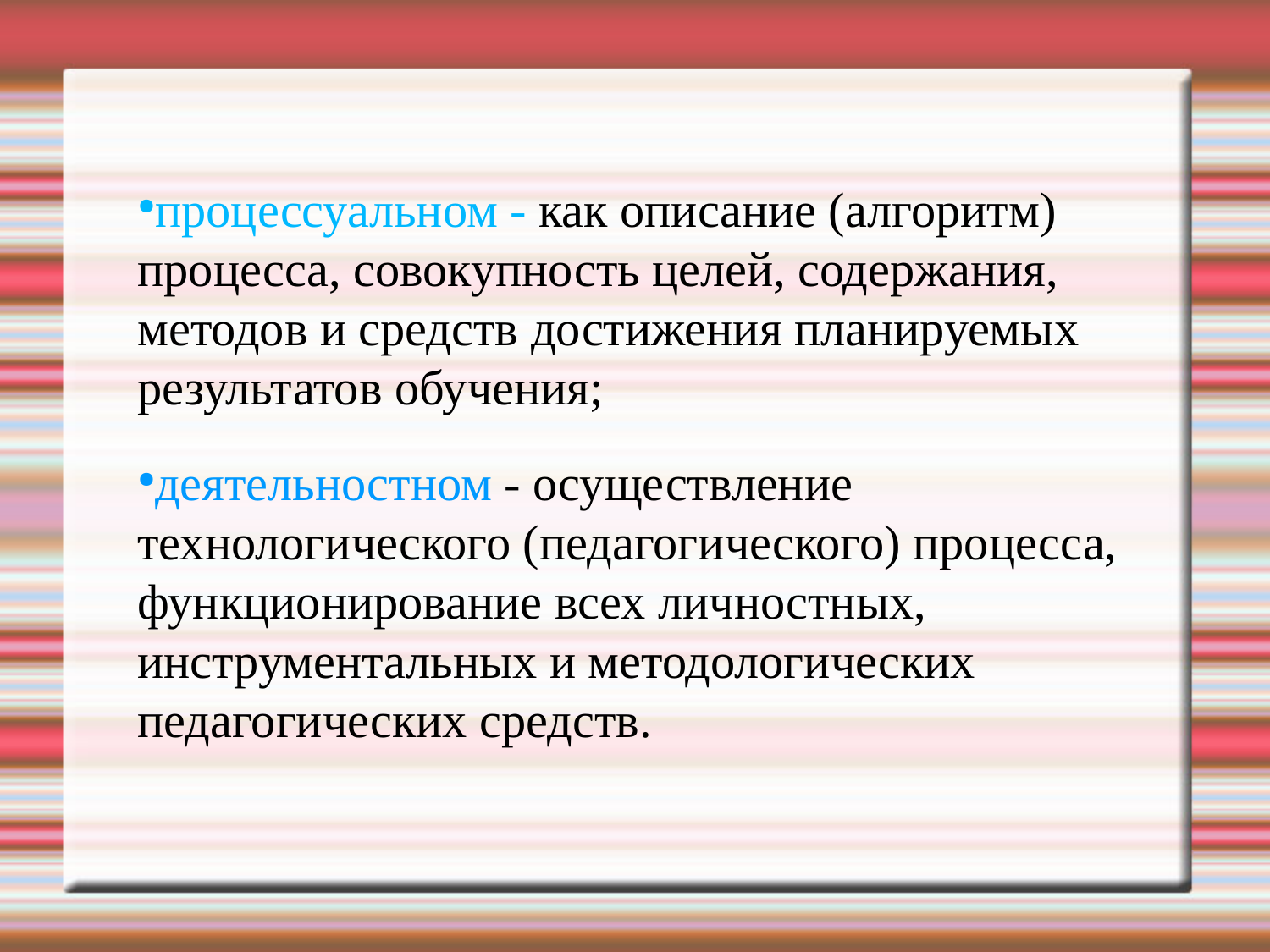

процессуальном - как описание (алгоритм) процесса, совокупность целей, содержания, методов и средств достижения планируемых результатов обучения;
деятельностном - осуществление технологического (педагогического) процесса, функционирование всех личностных, инструментальных и методологических педагогических средств.